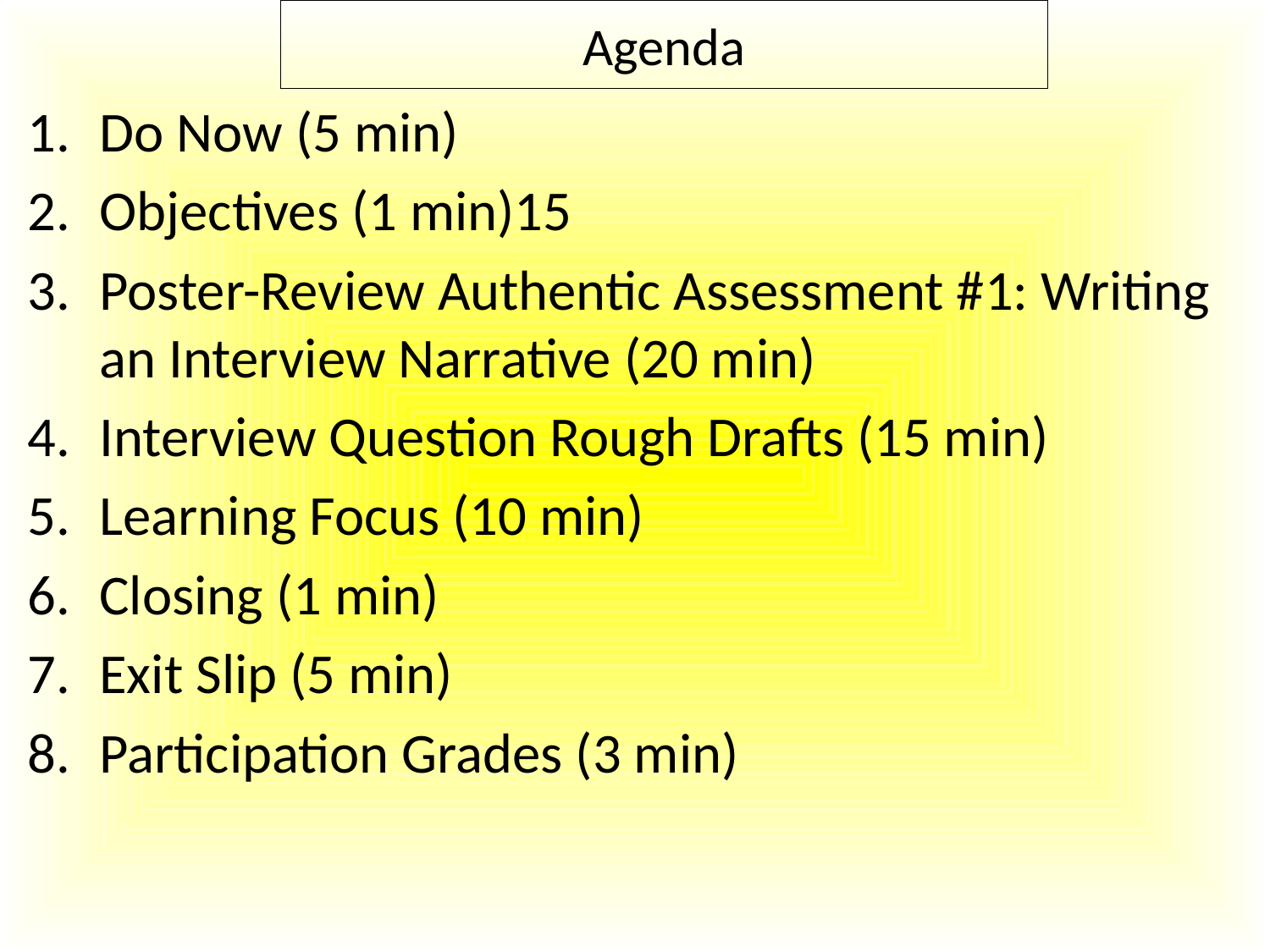

Agenda
Do Now (5 min)
Objectives (1 min)15
Poster-Review Authentic Assessment #1: Writing an Interview Narrative (20 min)
Interview Question Rough Drafts (15 min)
Learning Focus (10 min)
Closing (1 min)
Exit Slip (5 min)
Participation Grades (3 min)